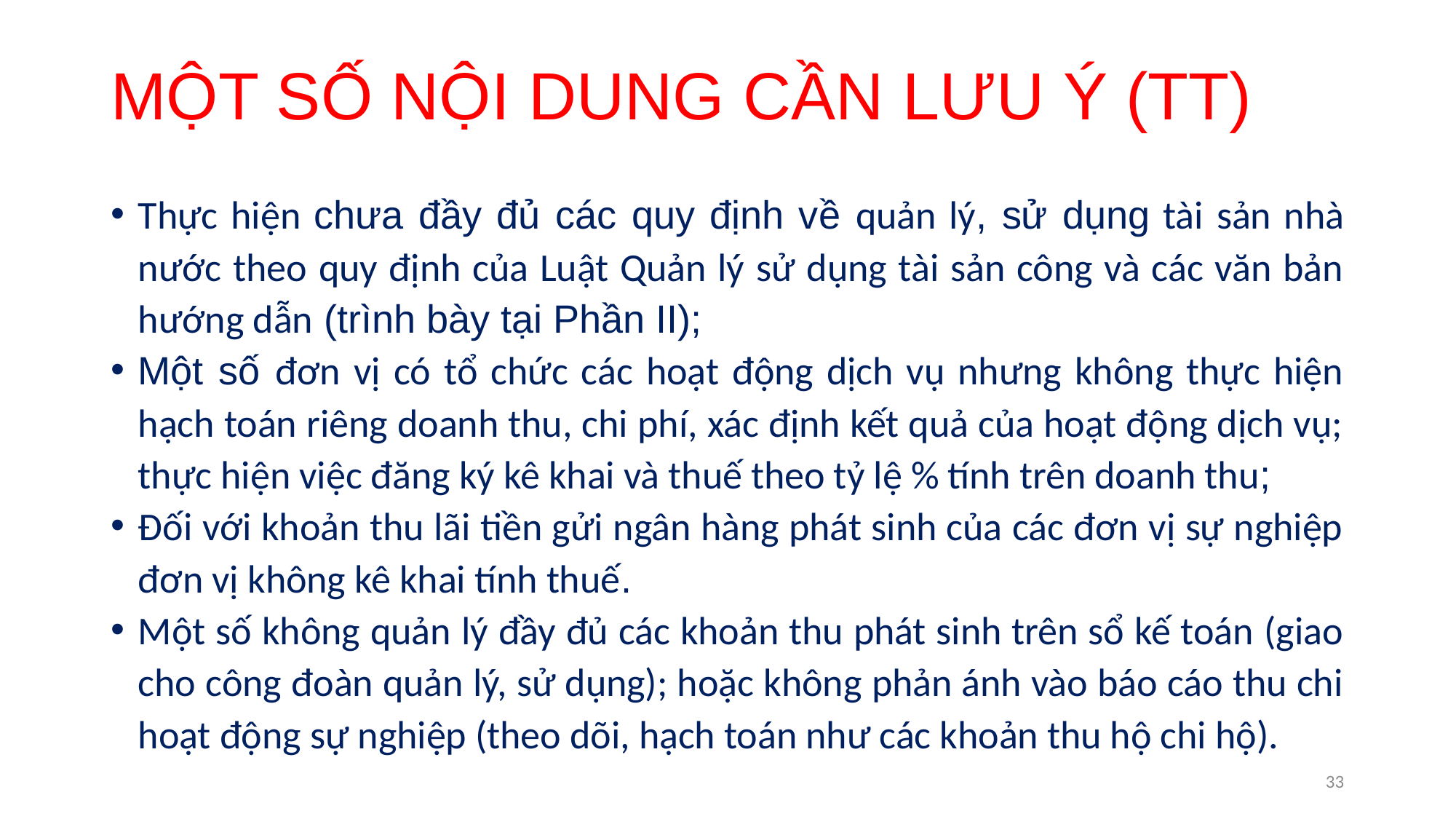

# MỘT SỐ NỘI DUNG CẦN LƯU Ý (TT)
Thực hiện chưa đầy đủ các quy định về quản lý, sử dụng tài sản nhà nước theo quy định của Luật Quản lý sử dụng tài sản công và các văn bản hướng dẫn (trình bày tại Phần II);
Một số đơn vị có tổ chức các hoạt động dịch vụ nhưng không thực hiện hạch toán riêng doanh thu, chi phí, xác định kết quả của hoạt động dịch vụ; thực hiện việc đăng ký kê khai và thuế theo tỷ lệ % tính trên doanh thu;
Đối với khoản thu lãi tiền gửi ngân hàng phát sinh của các đơn vị sự nghiệp đơn vị không kê khai tính thuế.
Một số không quản lý đầy đủ các khoản thu phát sinh trên sổ kế toán (giao cho công đoàn quản lý, sử dụng); hoặc không phản ánh vào báo cáo thu chi hoạt động sự nghiệp (theo dõi, hạch toán như các khoản thu hộ chi hộ).
33